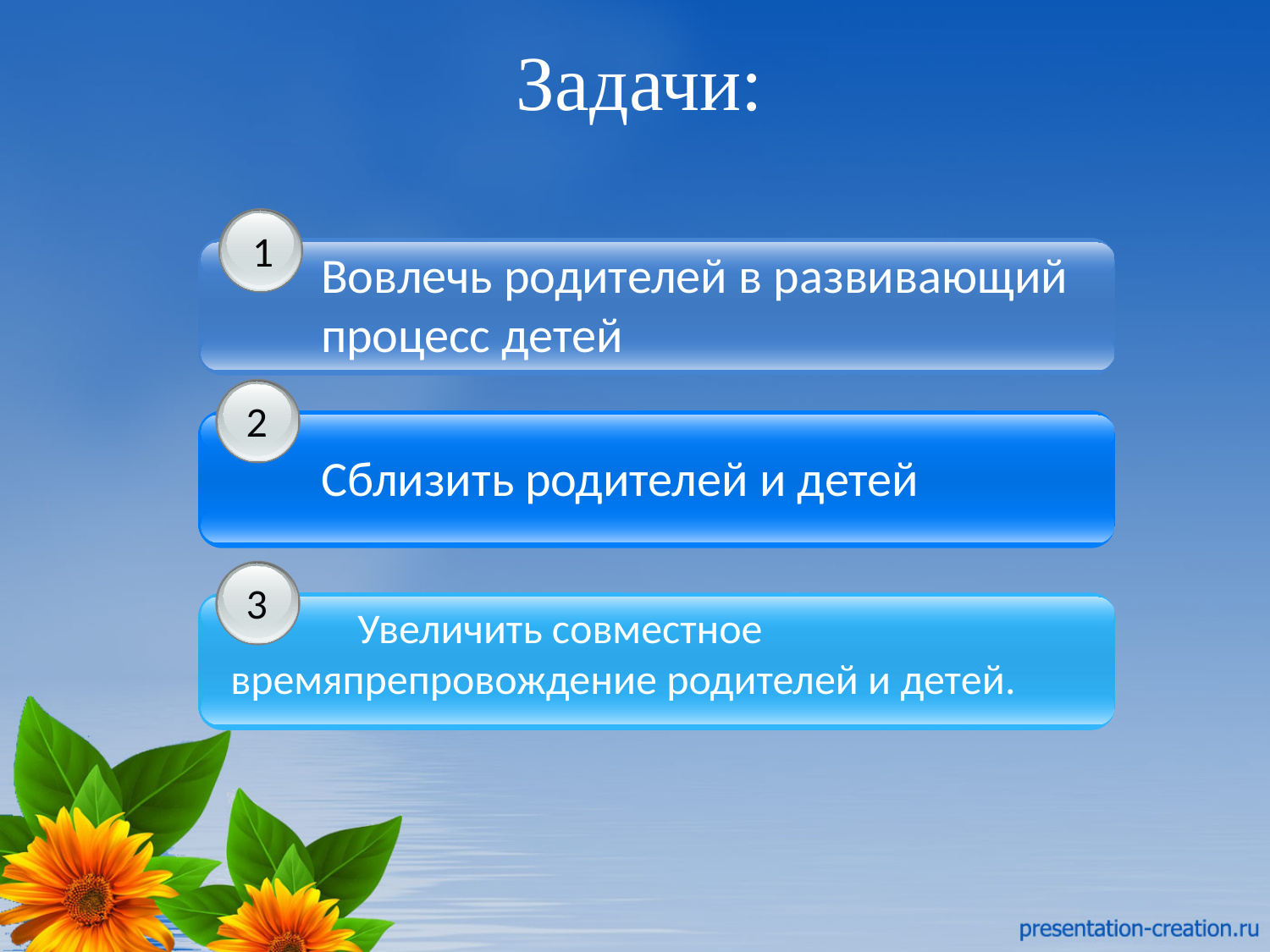

# Задачи:

1

Вовлечь родителей в развивающий процесс детей

2

Сблизить родителей и детей

3

	Увеличить совместное времяпрепровождение родителей и детей.